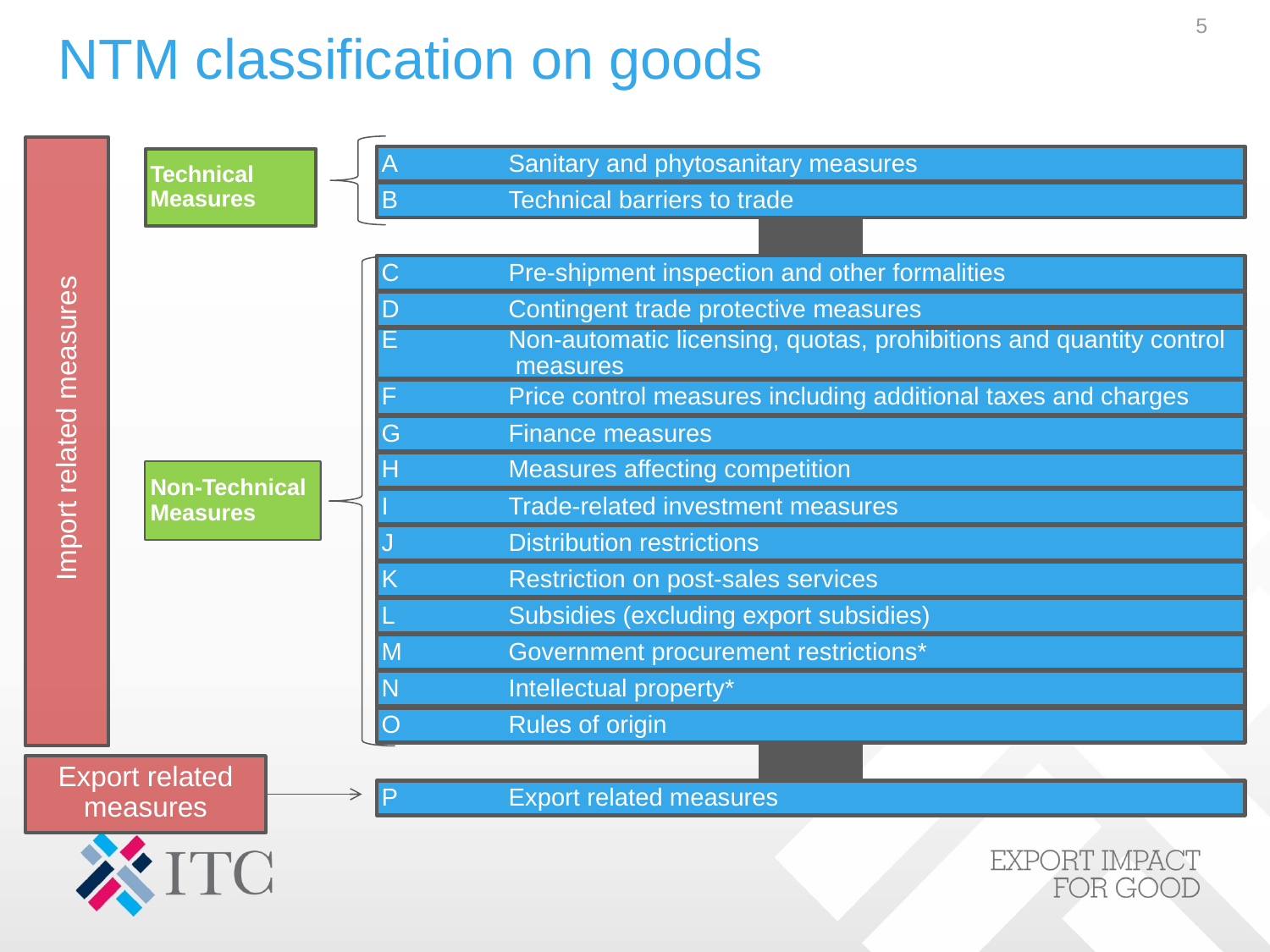

5
# NTM classification on goods

Import related measures
A	Sanitary and phytosanitary measures
B	Technical barriers to trade

C	Pre-shipment inspection and other formalities
D	Contingent trade protective measures
E	Non-automatic licensing, quotas, prohibitions and quantity control	 measures
F	Price control measures including additional taxes and charges
G	Finance measures
H	Measures affecting competition
I	Trade-related investment measures
J	Distribution restrictions
K	Restriction on post-sales services
L	Subsidies (excluding export subsidies)
M	Government procurement restrictions*
N	Intellectual property*
O	Rules of origin

P	Export related measures

Technical Measures

Non-Technical Measures

Export related measures